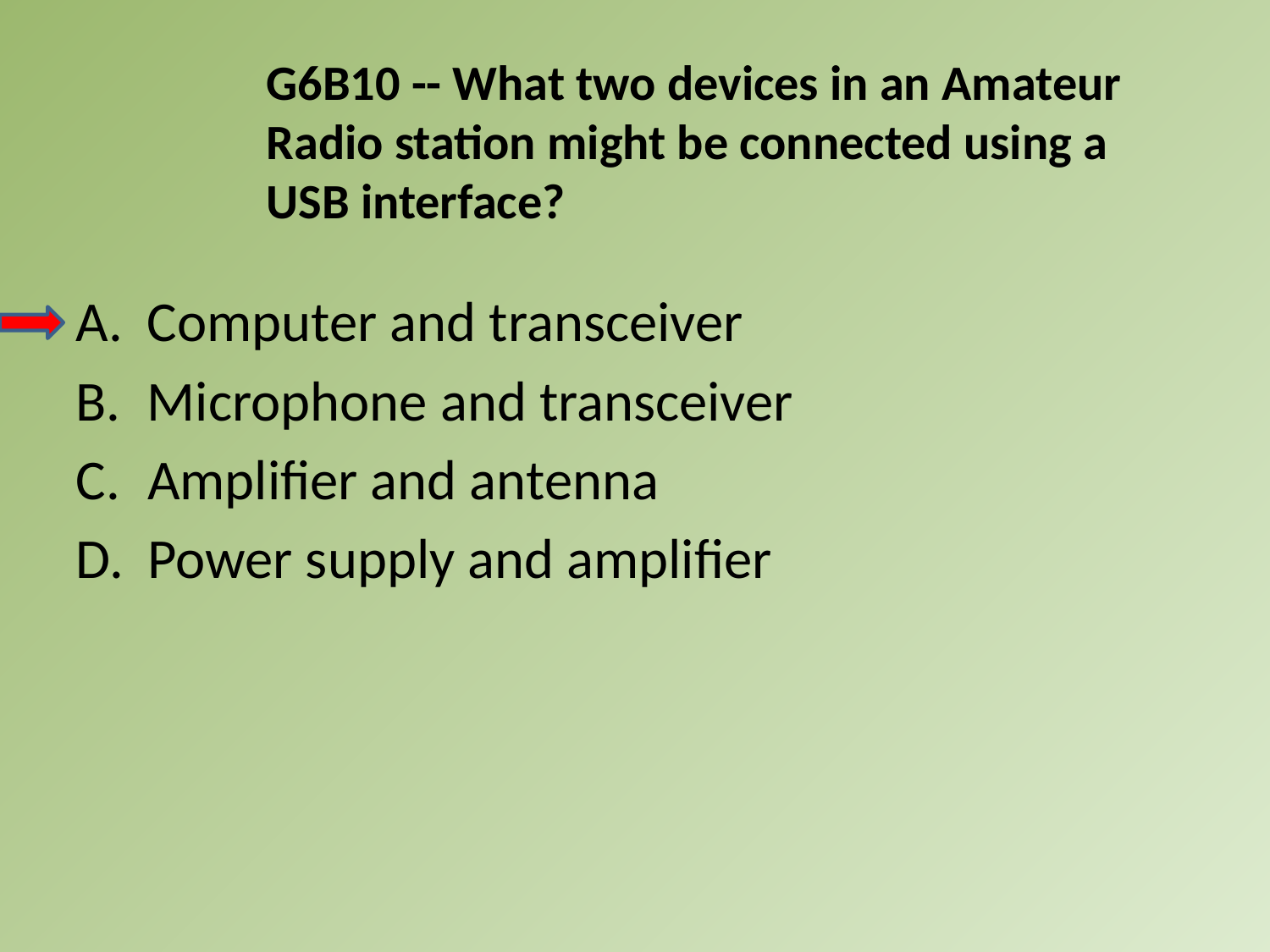

G6B10 -- What two devices in an Amateur Radio station might be connected using a USB interface?
A.	Computer and transceiver
B.	Microphone and transceiver
Amplifier and antenna
Power supply and amplifier